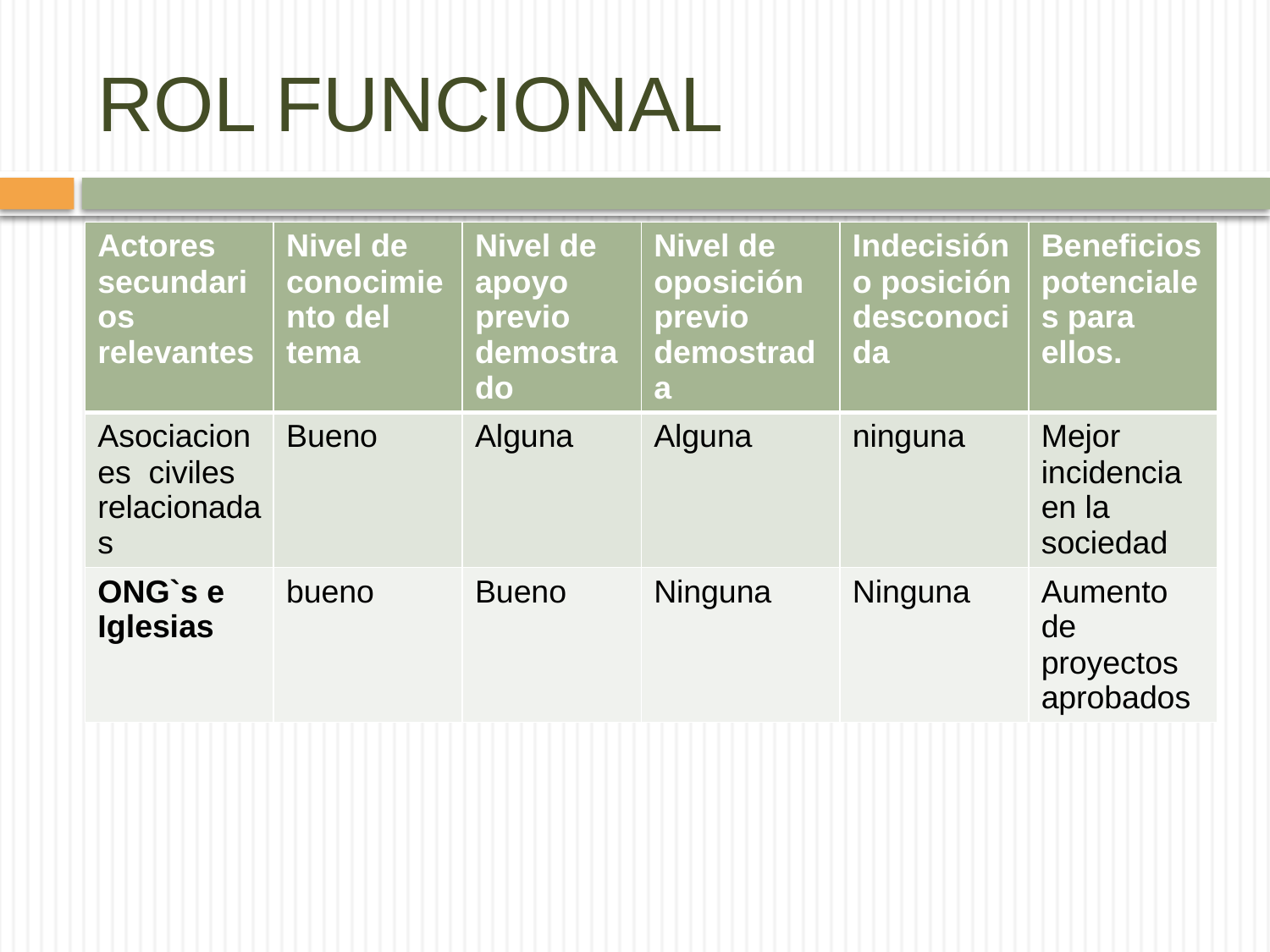

# ROL FUNCIONAL
| Actores secundarios relevantes | Nivel de conocimiento del tema | Nivel de apoyo previo demostrado | Nivel de oposición previo demostrada | Indecisión o posición desconocida | Beneficios potenciales para ellos. |
| --- | --- | --- | --- | --- | --- |
| Asociaciones civiles relacionadas | Bueno | Alguna | Alguna | ninguna | Mejor incidencia en la sociedad |
| ONG`s e Iglesias | bueno | Bueno | Ninguna | Ninguna | Aumento de proyectos aprobados |